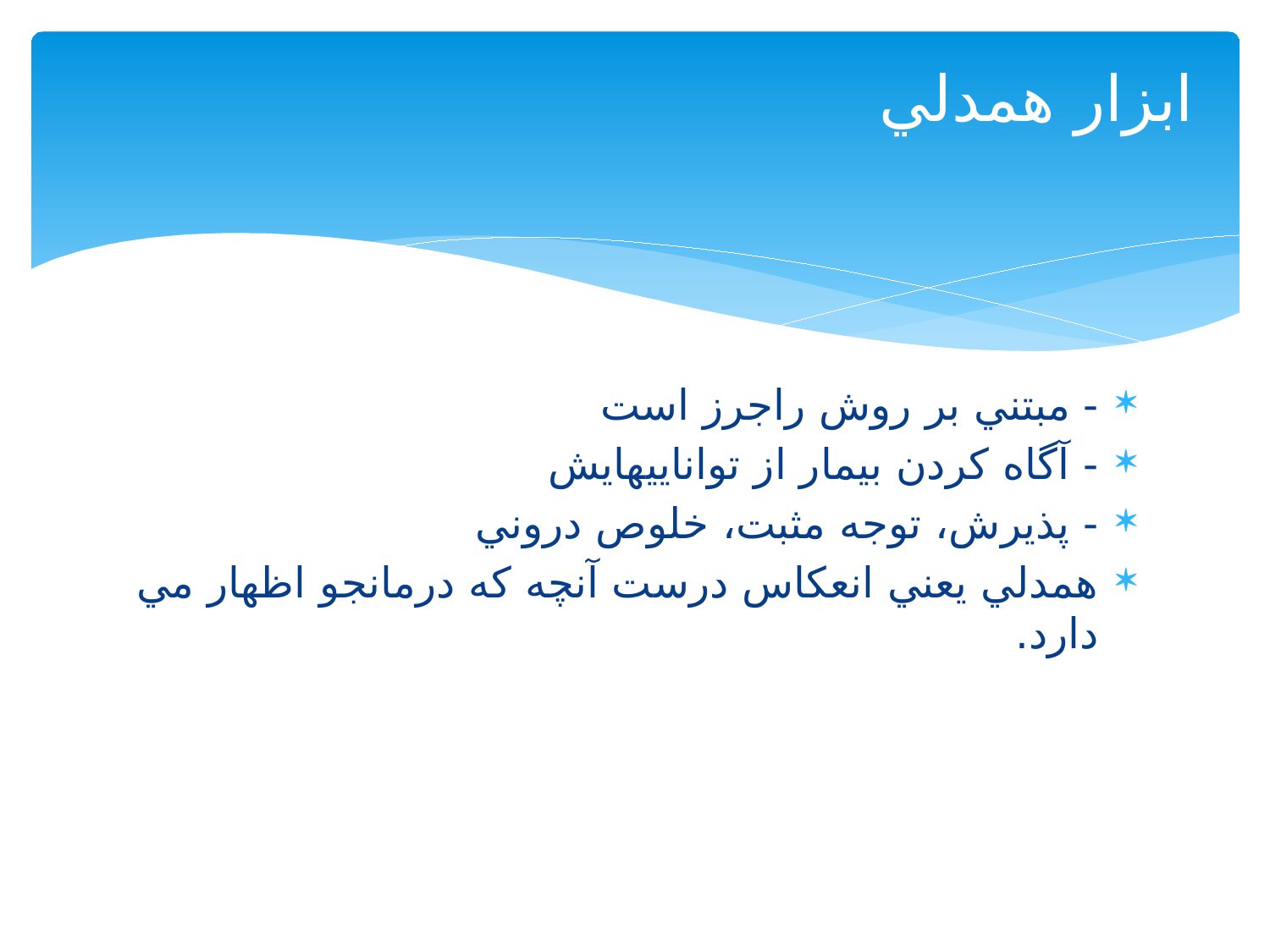

# ابزار همدلي
- مبتني بر روش راجرز است
- آگاه كردن بيمار از تواناييهايش
- پذيرش، توجه مثبت، خلوص دروني
همدلي يعني انعكاس درست آنچه كه درمانجو اظهار مي دارد.